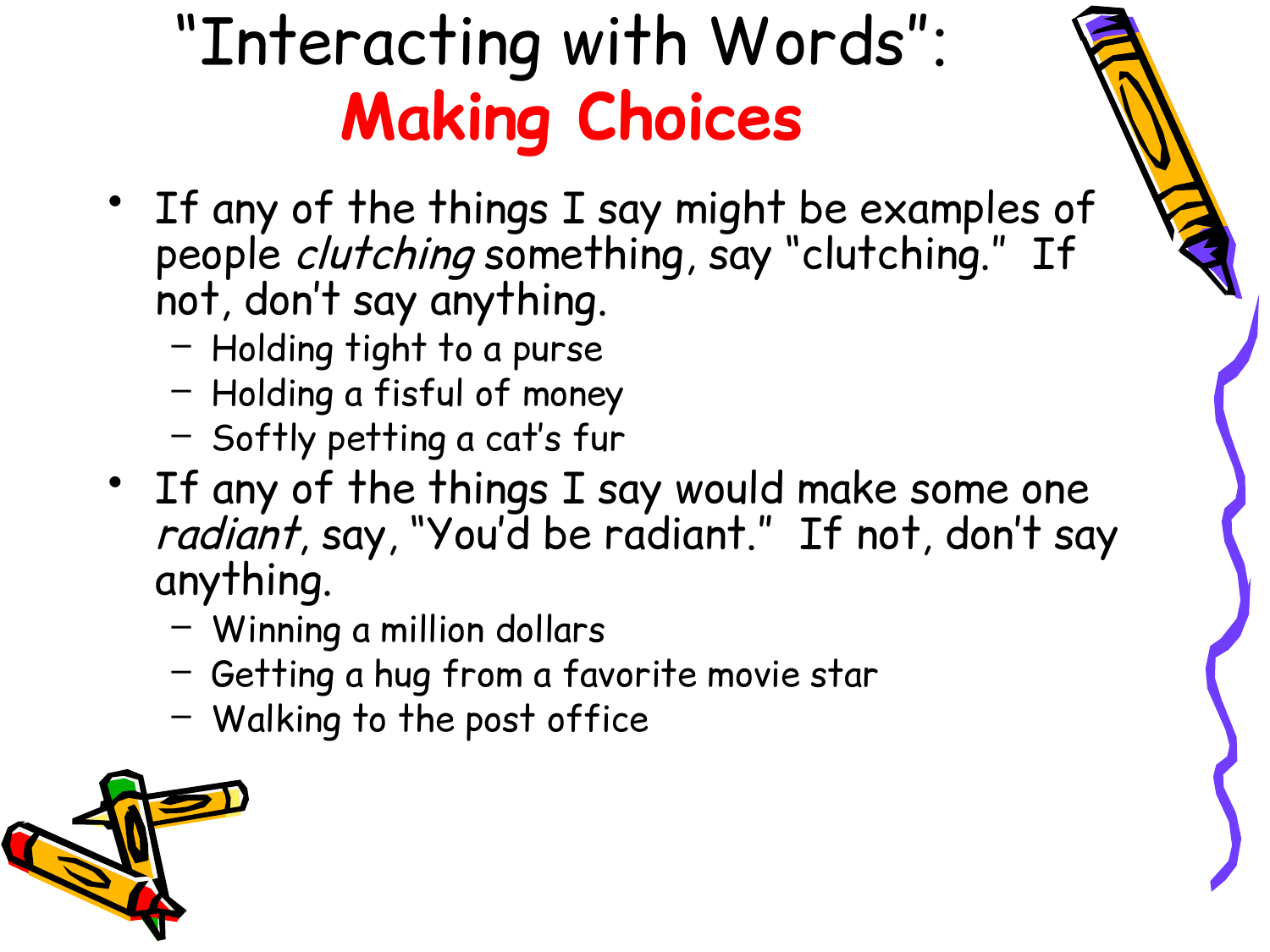

# “Interacting with Words”: Making Choices
If any of the things I say might be examples of people clutching something, say “clutching.”  If not, don’t say anything.
Holding tight to a purse
Holding a fisful of money
Softly petting a cat’s fur
If any of the things I say would make some one radiant, say, “You’d be radiant.”  If not, don’t say anything.
Winning a million dollars
Getting a hug from a favorite movie star
Walking to the post office